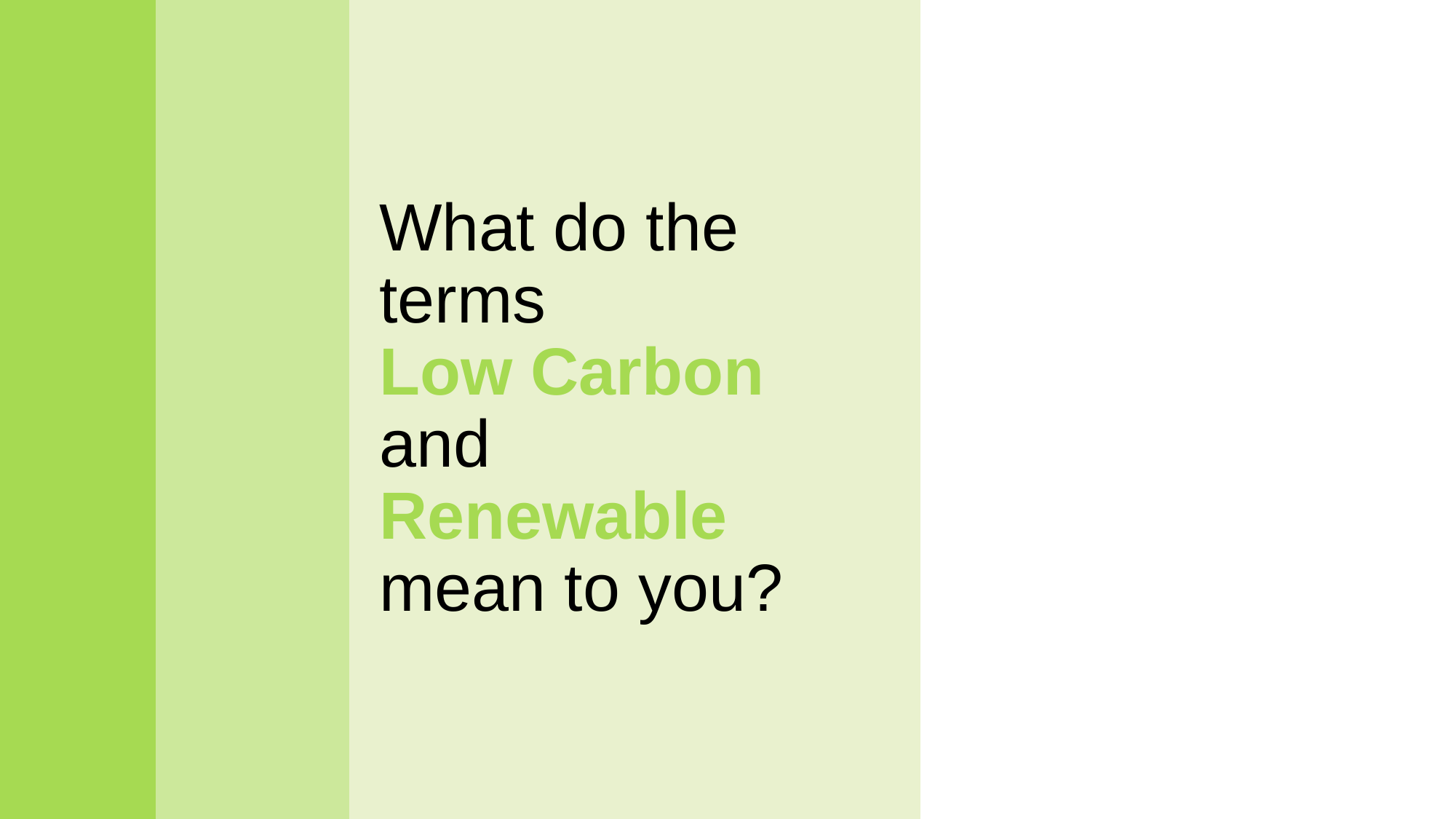

# What do the terms Health and Social Care mean to you?
What do the terms       Low Carbon and Renewable
mean to you?